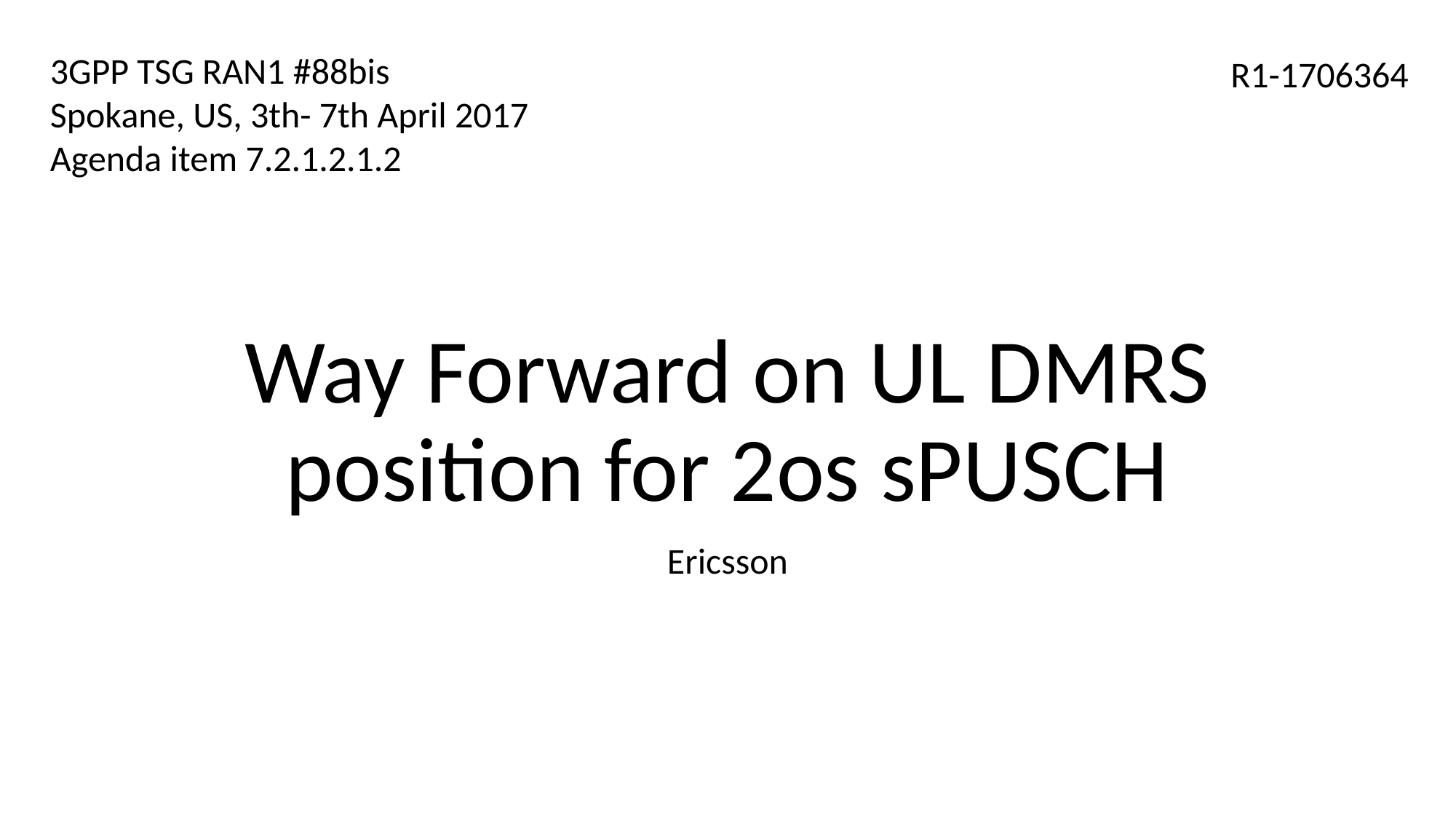

3GPP TSG RAN1 #88bis
Spokane, US, 3th- 7th April 2017
Agenda item 7.2.1.2.1.2
R1-1706364
# Way Forward on UL DMRS position for 2os sPUSCH
Ericsson